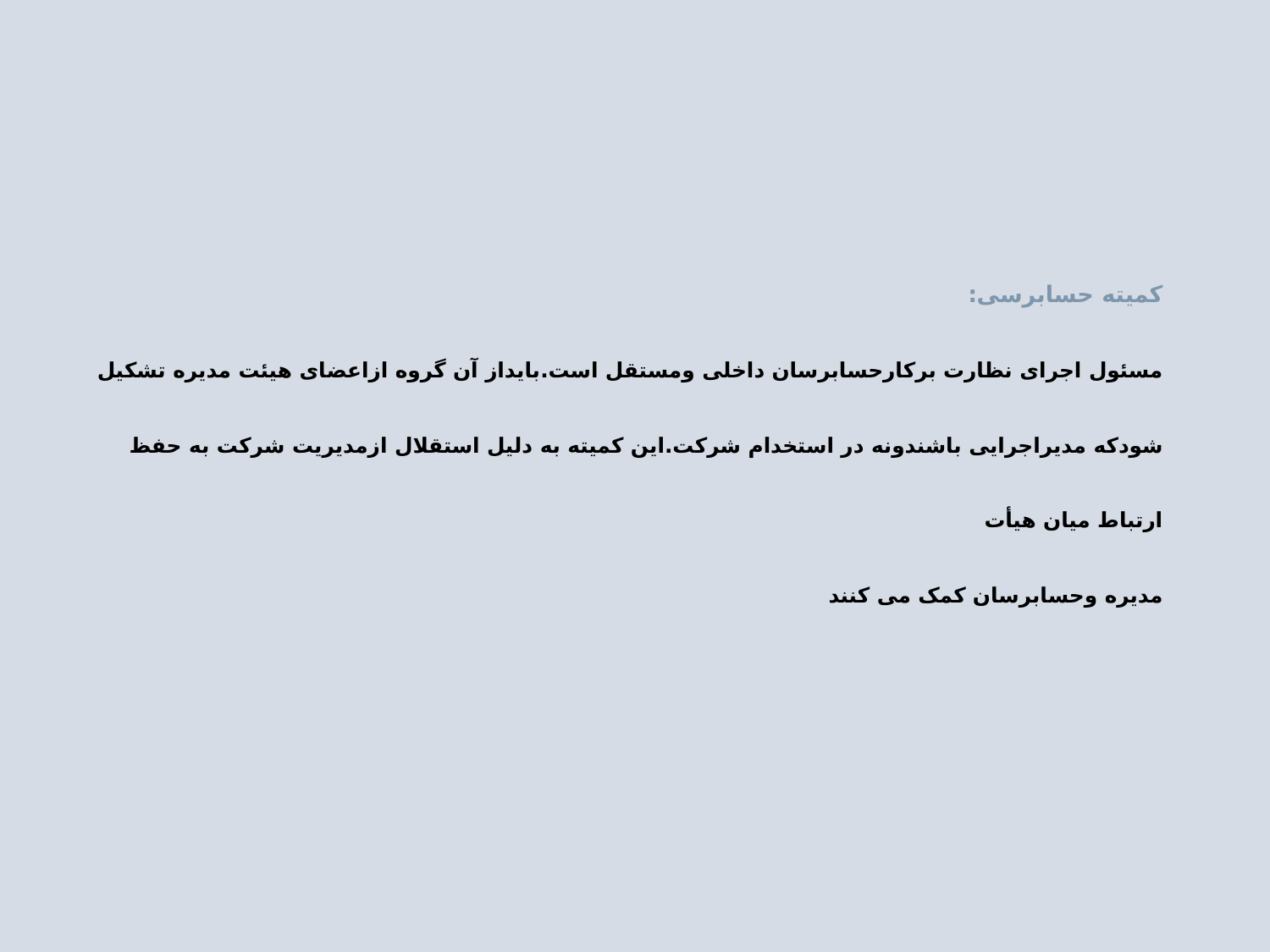

# کمیته حسابرسی: مسئول اجرای نظارت برکارحسابرسان داخلی ومستقل است.بایداز آن گروه ازاعضای هیئت مدیره تشکیل شودکه مدیراجرایی باشندونه در استخدام شرکت.این کمیته به دلیل استقلال ازمدیریت شرکت به حفظ ارتباط میان هیأت مدیره وحسابرسان کمک می کنند